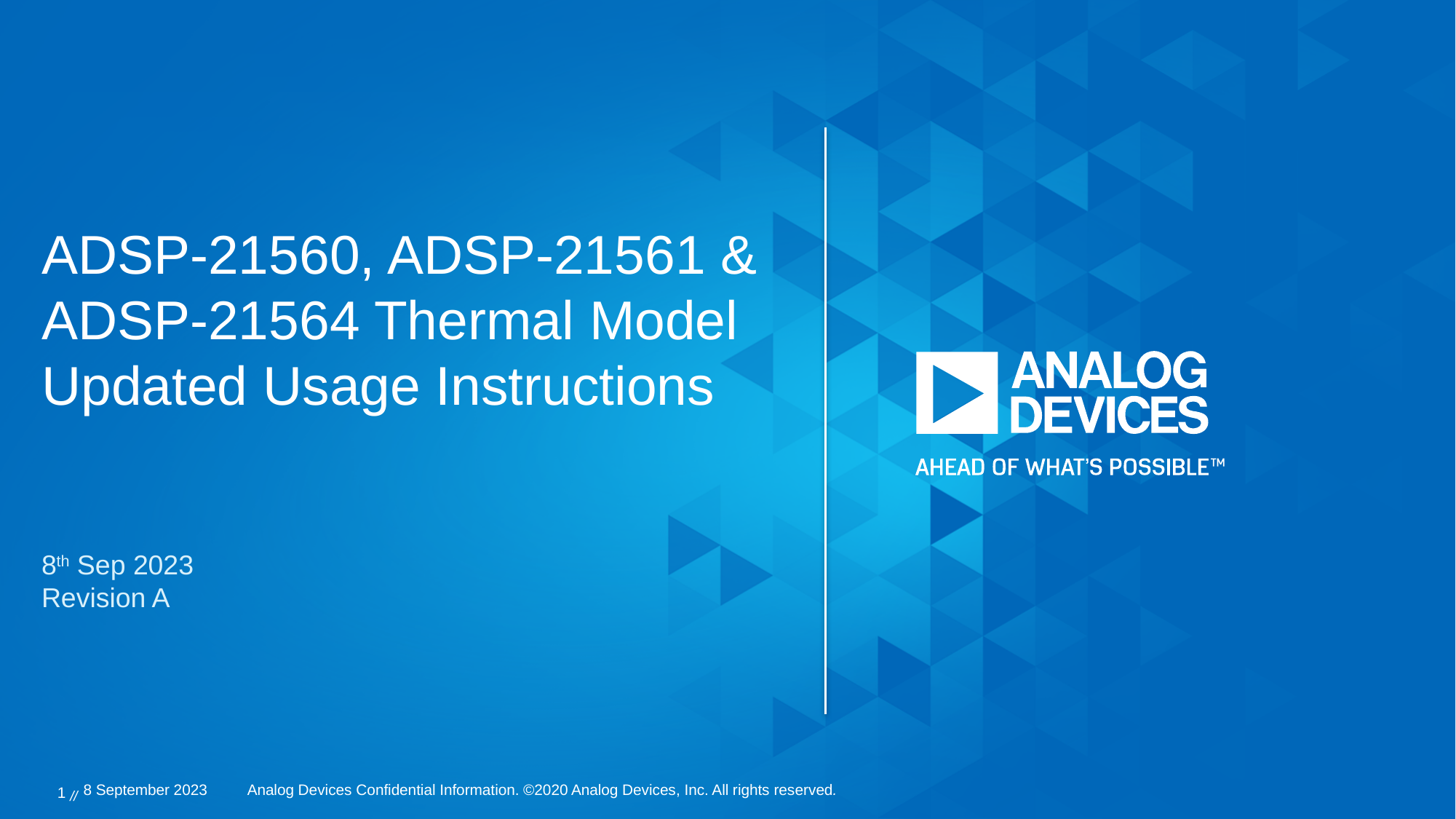

# ADSP-21560, ADSP-21561 & ADSP-21564 Thermal Model Updated Usage Instructions
8th Sep 2023
Revision A
1 //
8 September 2023
Analog Devices Confidential Information. ©2020 Analog Devices, Inc. All rights reserved.